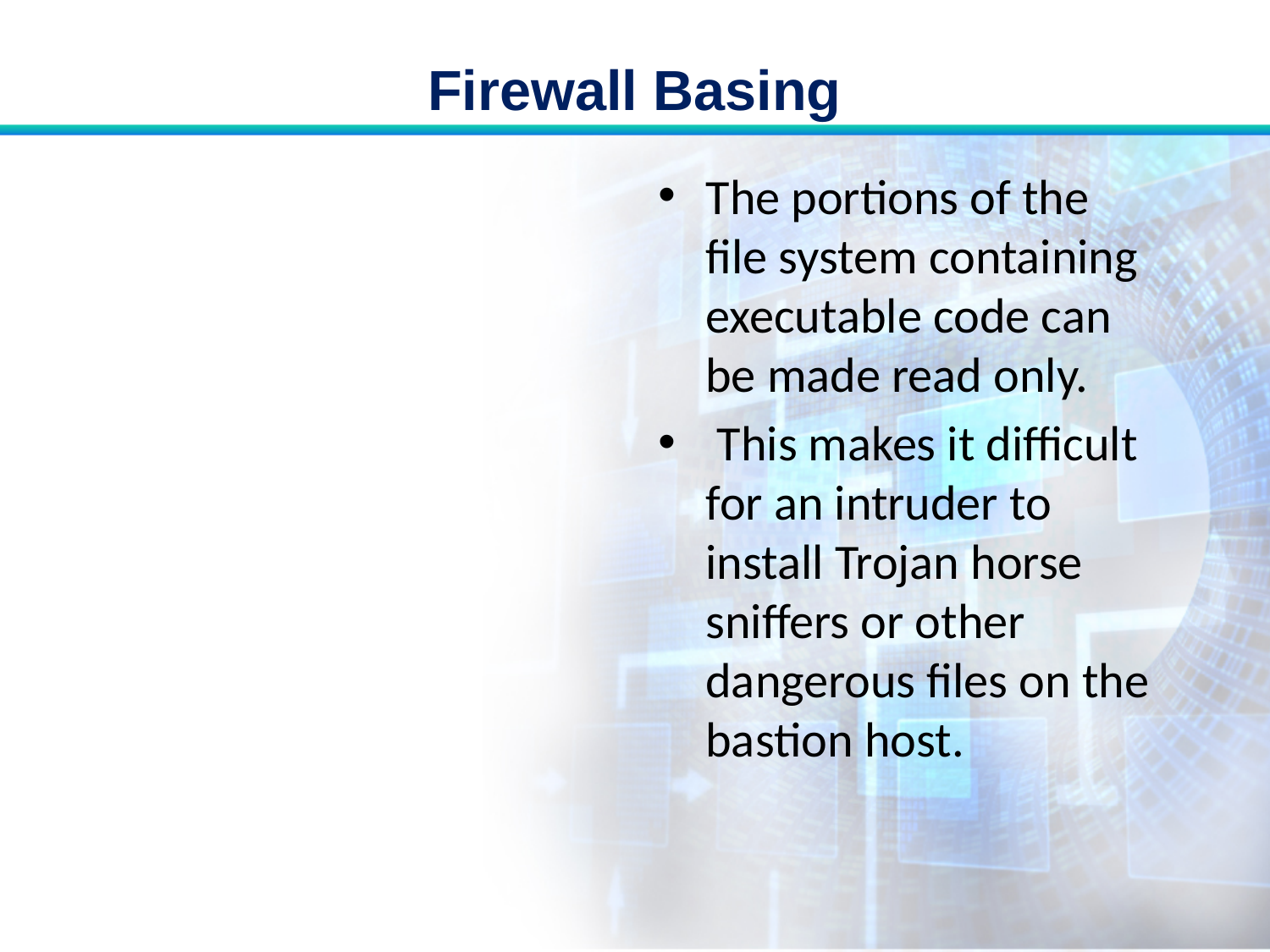

# Firewall Basing
The portions of the file system containing executable code can be made read only.
 This makes it difficult for an intruder to install Trojan horse sniffers or other dangerous files on the bastion host.